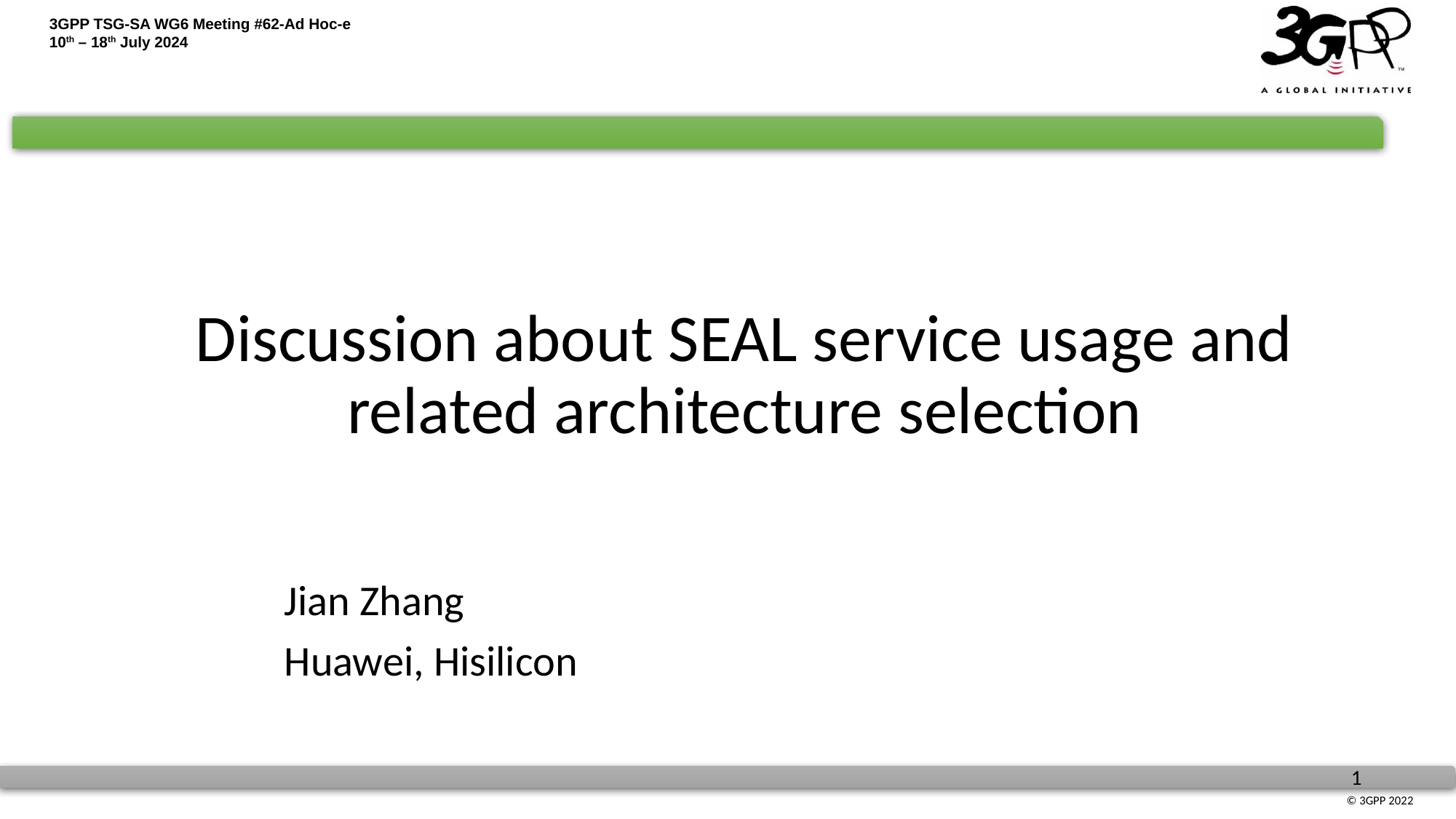

# Discussion about SEAL service usage and related architecture selection
Jian Zhang
Huawei, Hisilicon